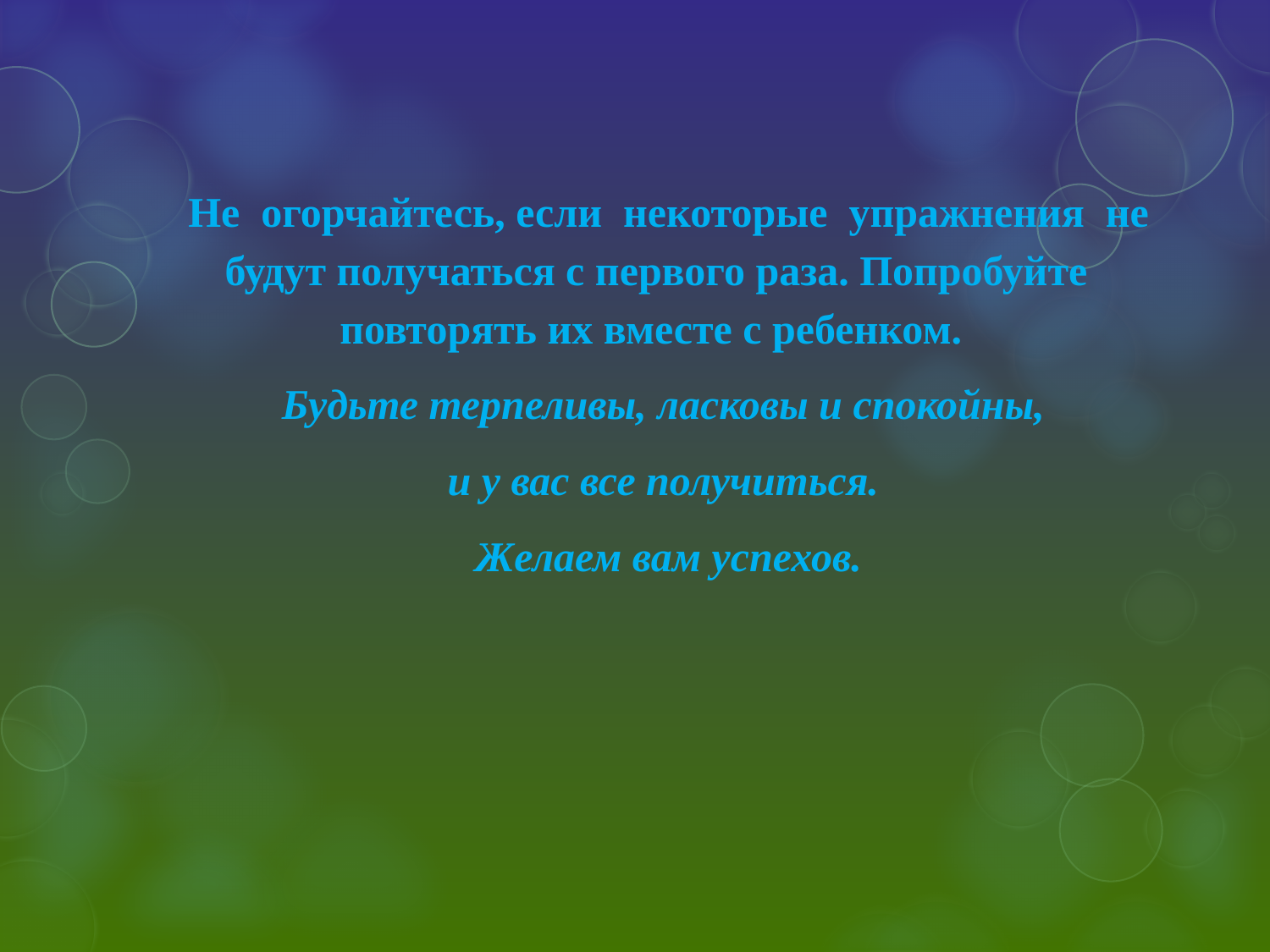

Не  огорчайтесь, если  некоторые  упражнения  не будут получаться с первого раза. Попробуйте повторять их вместе с ребенком.
Будьте терпеливы, ласковы и спокойны,
и у вас все получиться.
Желаем вам успехов.